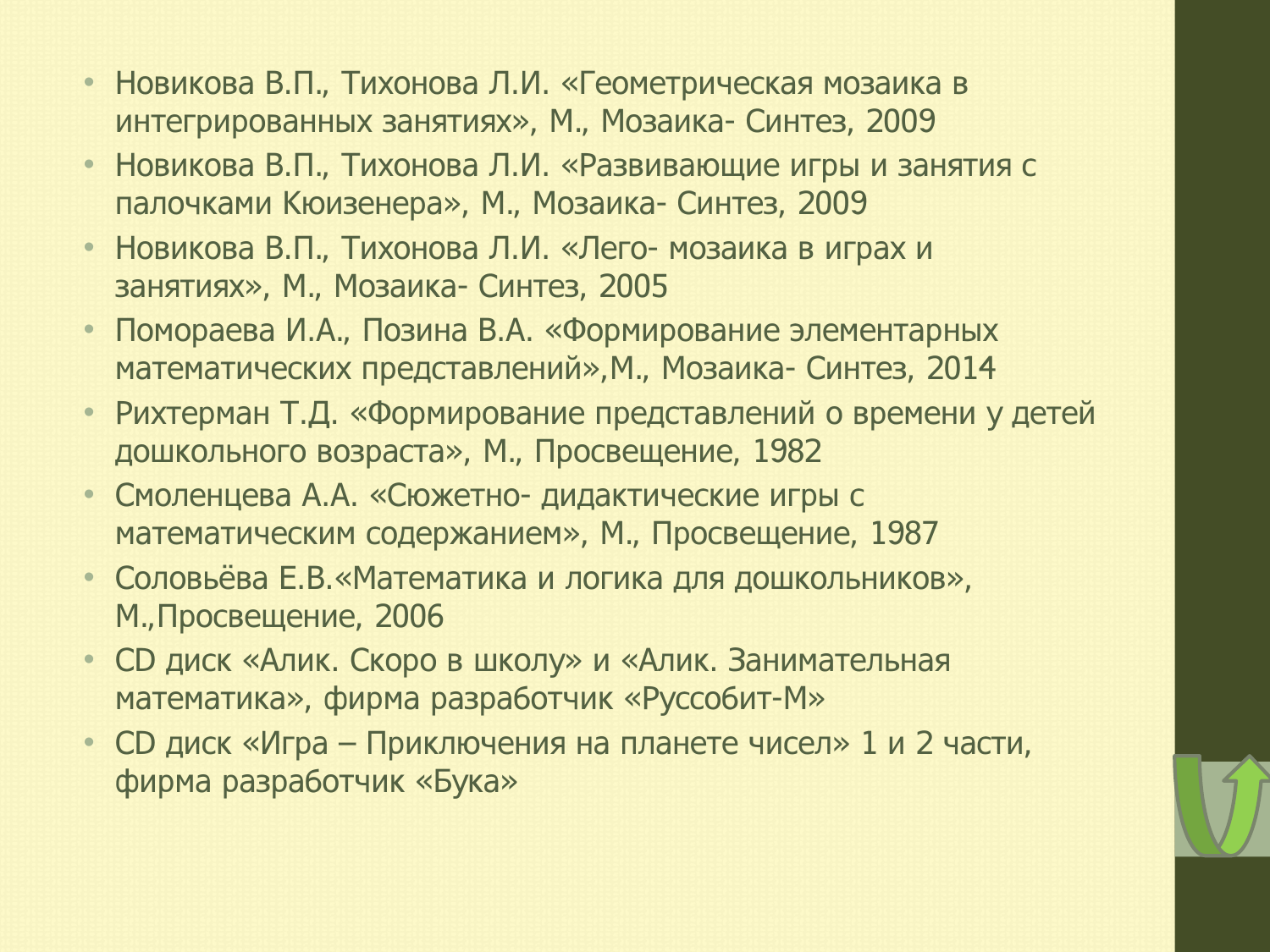

Новикова В.П., Тихонова Л.И. «Геометрическая мозаика в интегрированных занятиях», М., Мозаика- Синтез, 2009
Новикова В.П., Тихонова Л.И. «Развивающие игры и занятия с палочками Кюизенера», М., Мозаика- Синтез, 2009
Новикова В.П., Тихонова Л.И. «Лего- мозаика в играх и занятиях», М., Мозаика- Синтез, 2005
Помораева И.А., Позина В.А. «Формирование элементарных математических представлений»,М., Мозаика- Синтез, 2014
Рихтерман Т.Д. «Формирование представлений о времени у детей дошкольного возраста», М., Просвещение, 1982
Смоленцева А.А. «Сюжетно- дидактические игры с математическим содержанием», М., Просвещение, 1987
Соловьёва Е.В.«Математика и логика для дошкольников», М.,Просвещение, 2006
CD диск «Алик. Скоро в школу» и «Алик. Занимательная математика», фирма разработчик «Руссобит-М»
CD диск «Игра – Приключения на планете чисел» 1 и 2 части, фирма разработчик «Бука»